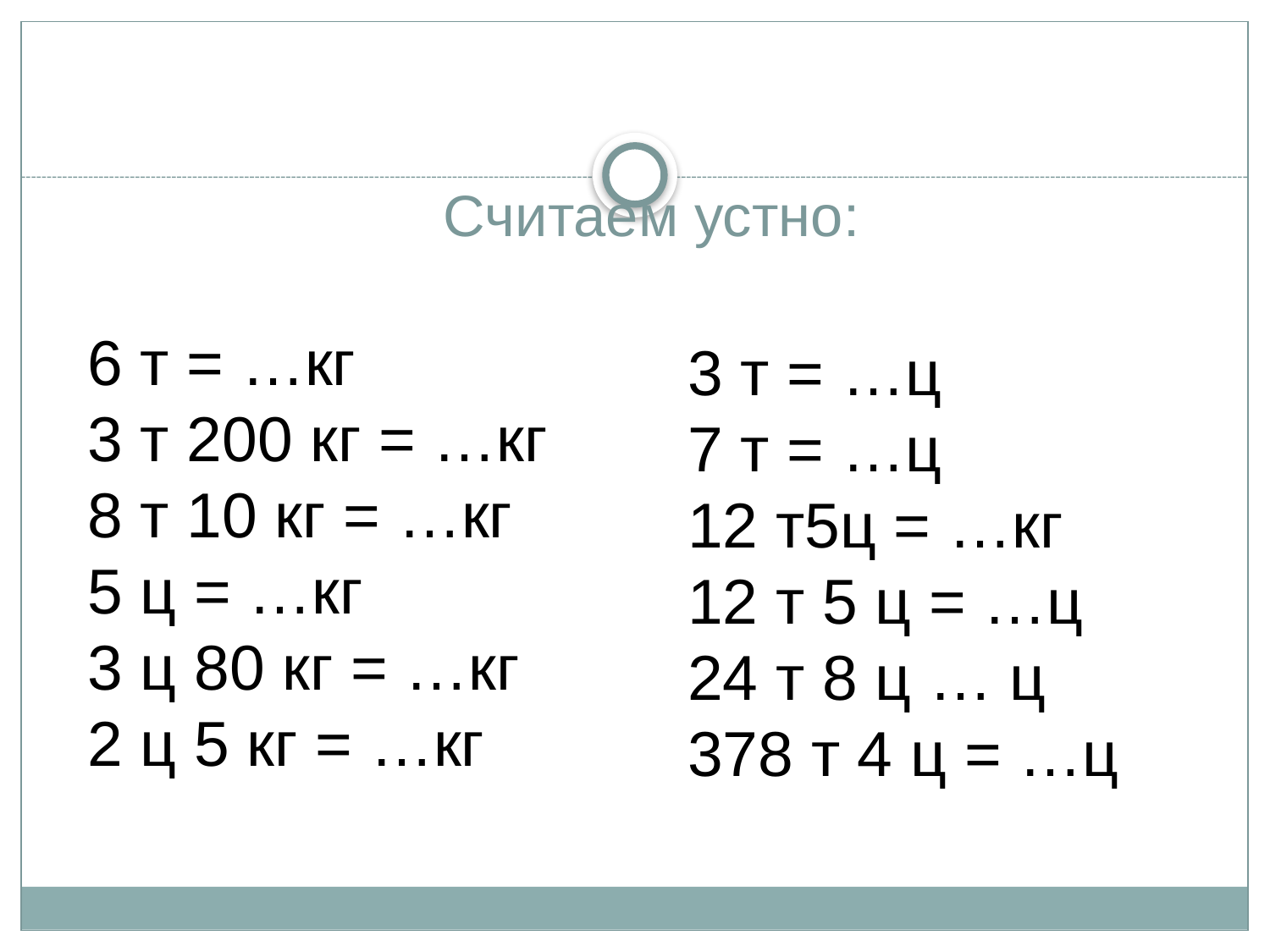

# Считаем устно:
6 т = …кг
3 т 200 кг = …кг
8 т 10 кг = …кг
5 ц = …кг
3 ц 80 кг = …кг
2 ц 5 кг = …кг

3 т = …ц
7 т = …ц
12 т5ц = …кг
12 т 5 ц = …ц
24 т 8 ц … ц
378 т 4 ц = …ц